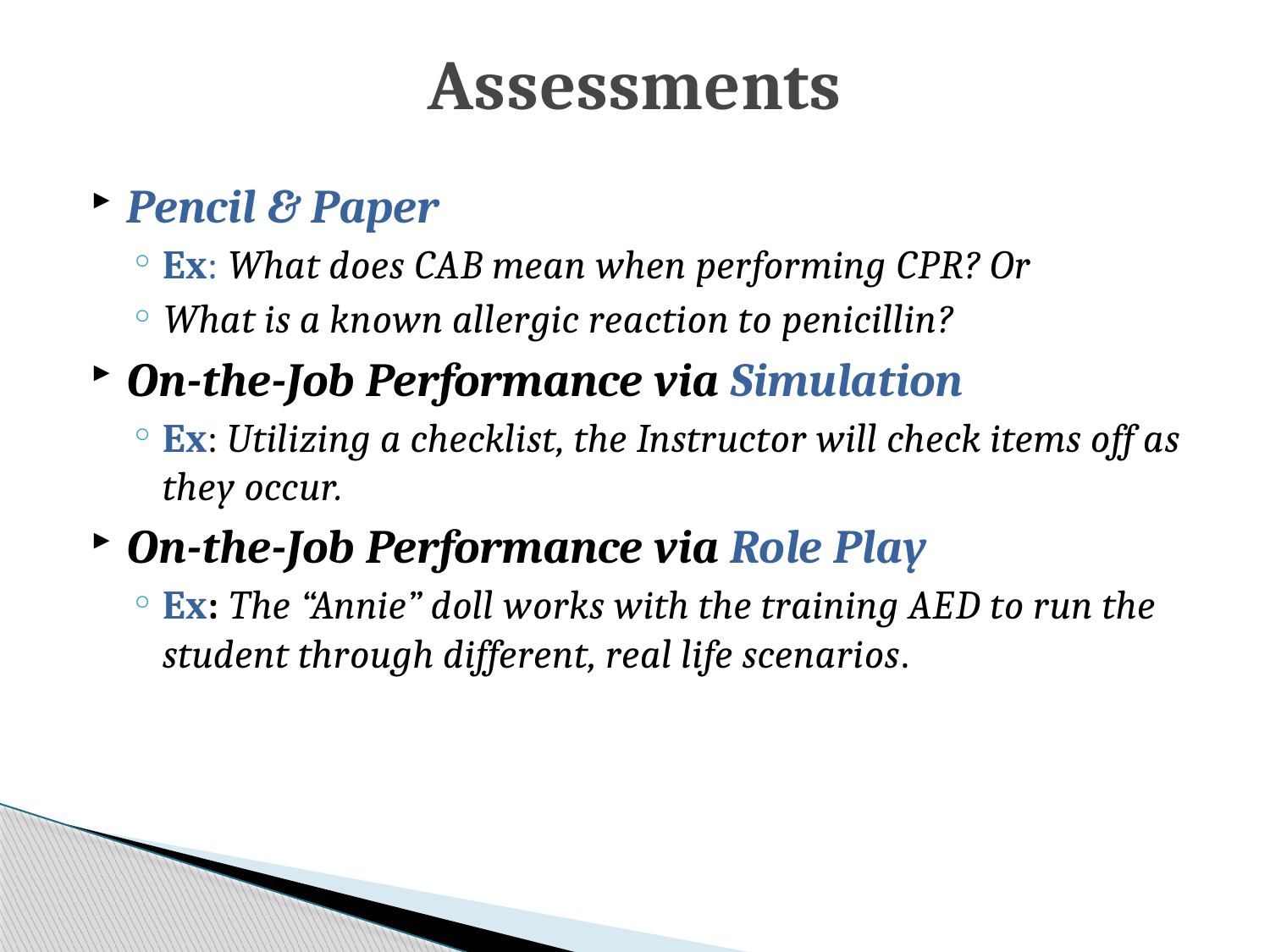

# Assessments
Pencil & Paper
Ex: What does CAB mean when performing CPR? Or
What is a known allergic reaction to penicillin?
On-the-Job Performance via Simulation
Ex: Utilizing a checklist, the Instructor will check items off as they occur.
On-the-Job Performance via Role Play
Ex: The “Annie” doll works with the training AED to run the student through different, real life scenarios.